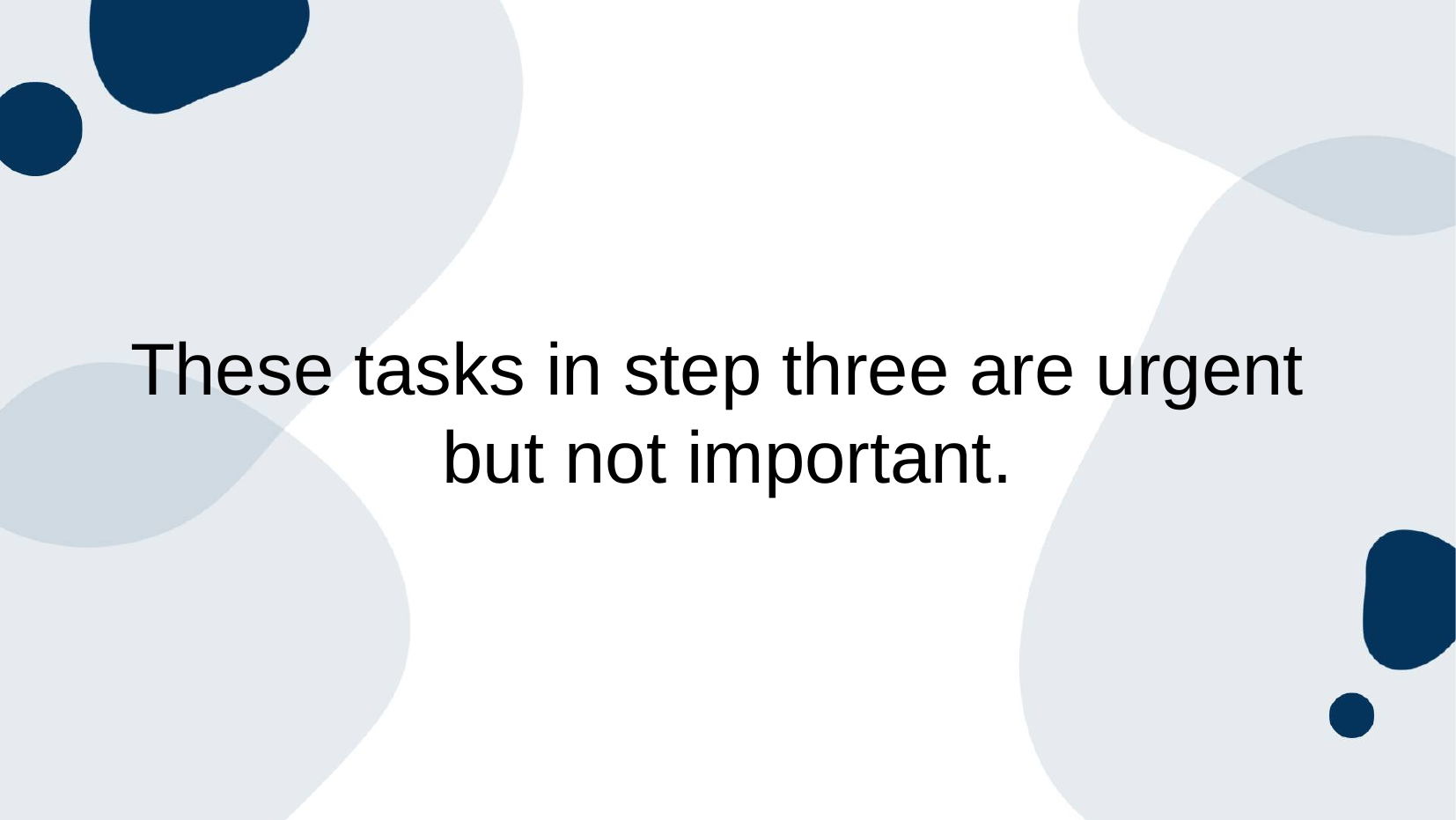

These tasks in step three are urgent
but not important.